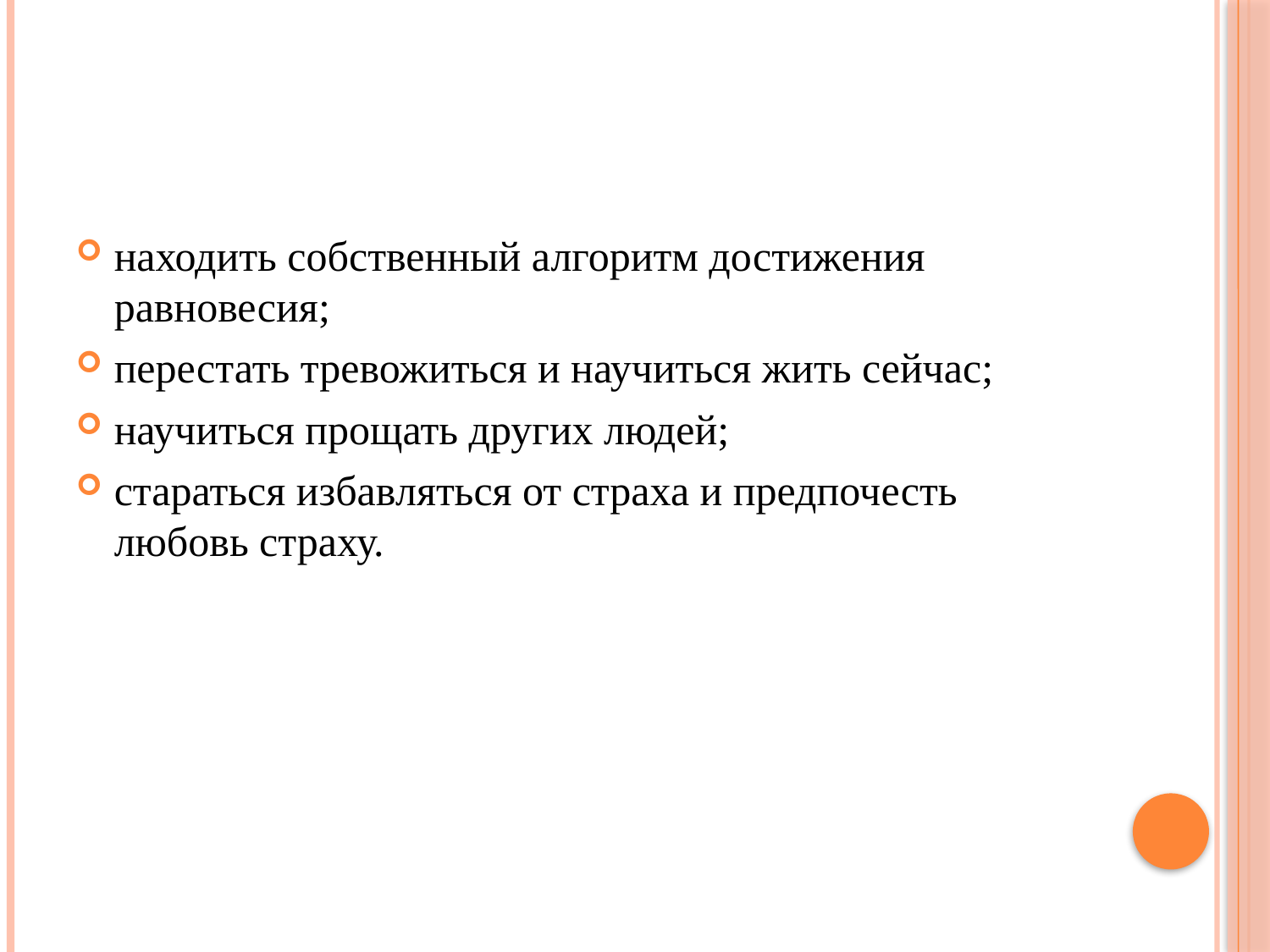

#
находить собственный алгоритм достижения равновесия;
перестать тревожиться и научиться жить сейчас;
научиться прощать других людей;
стараться избавляться от страха и предпочесть любовь страху.